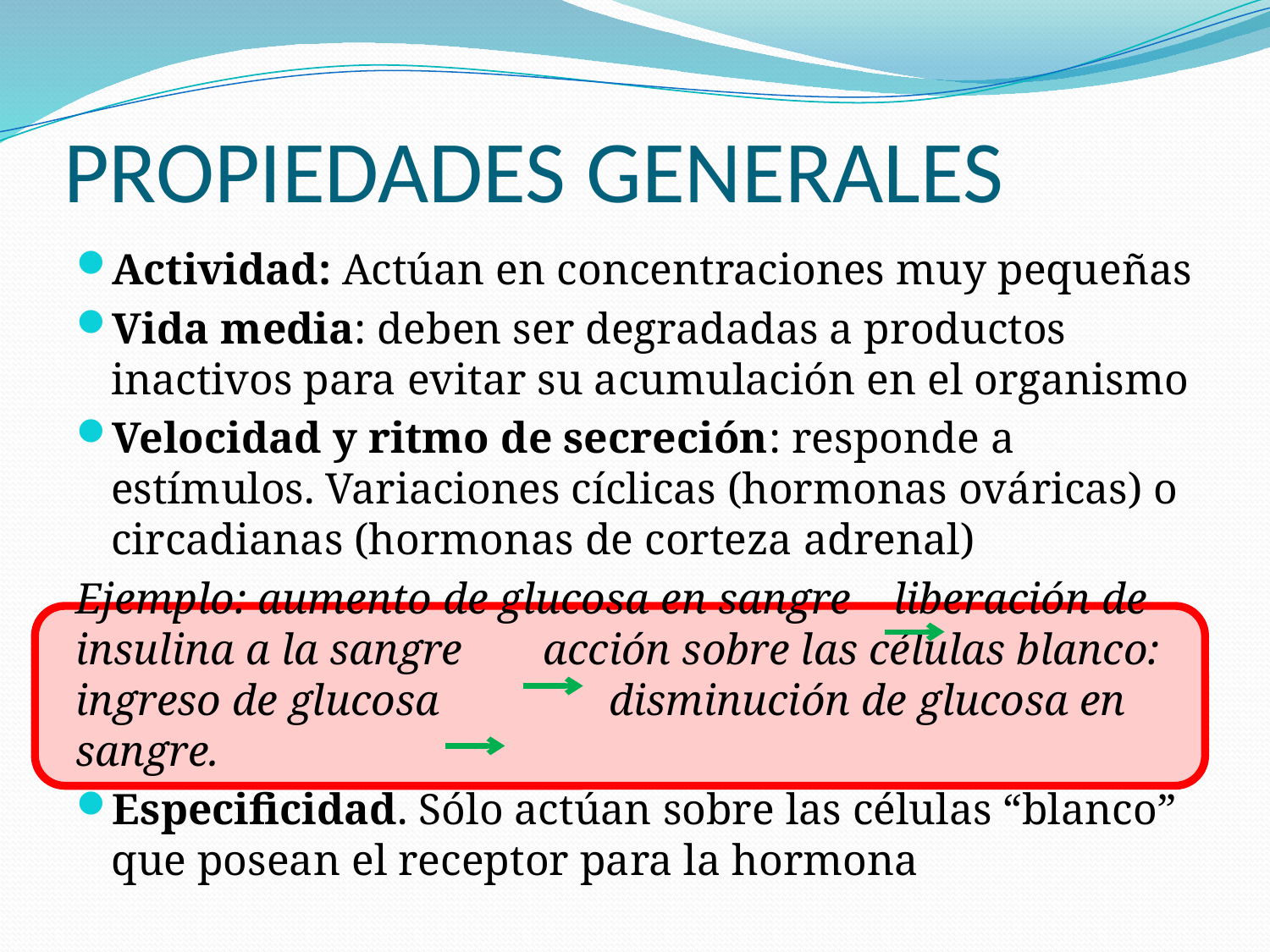

# PROPIEDADES GENERALES
Actividad: Actúan en concentraciones muy pequeñas
Vida media: deben ser degradadas a productos inactivos para evitar su acumulación en el organismo
Velocidad y ritmo de secreción: responde a estímulos. Variaciones cíclicas (hormonas ováricas) o circadianas (hormonas de corteza adrenal)
Ejemplo: aumento de glucosa en sangre	liberación de insulina a la sangre	acción sobre las células blanco: ingreso de glucosa	      disminución de glucosa en sangre.
Especificidad. Sólo actúan sobre las células “blanco” que posean el receptor para la hormona